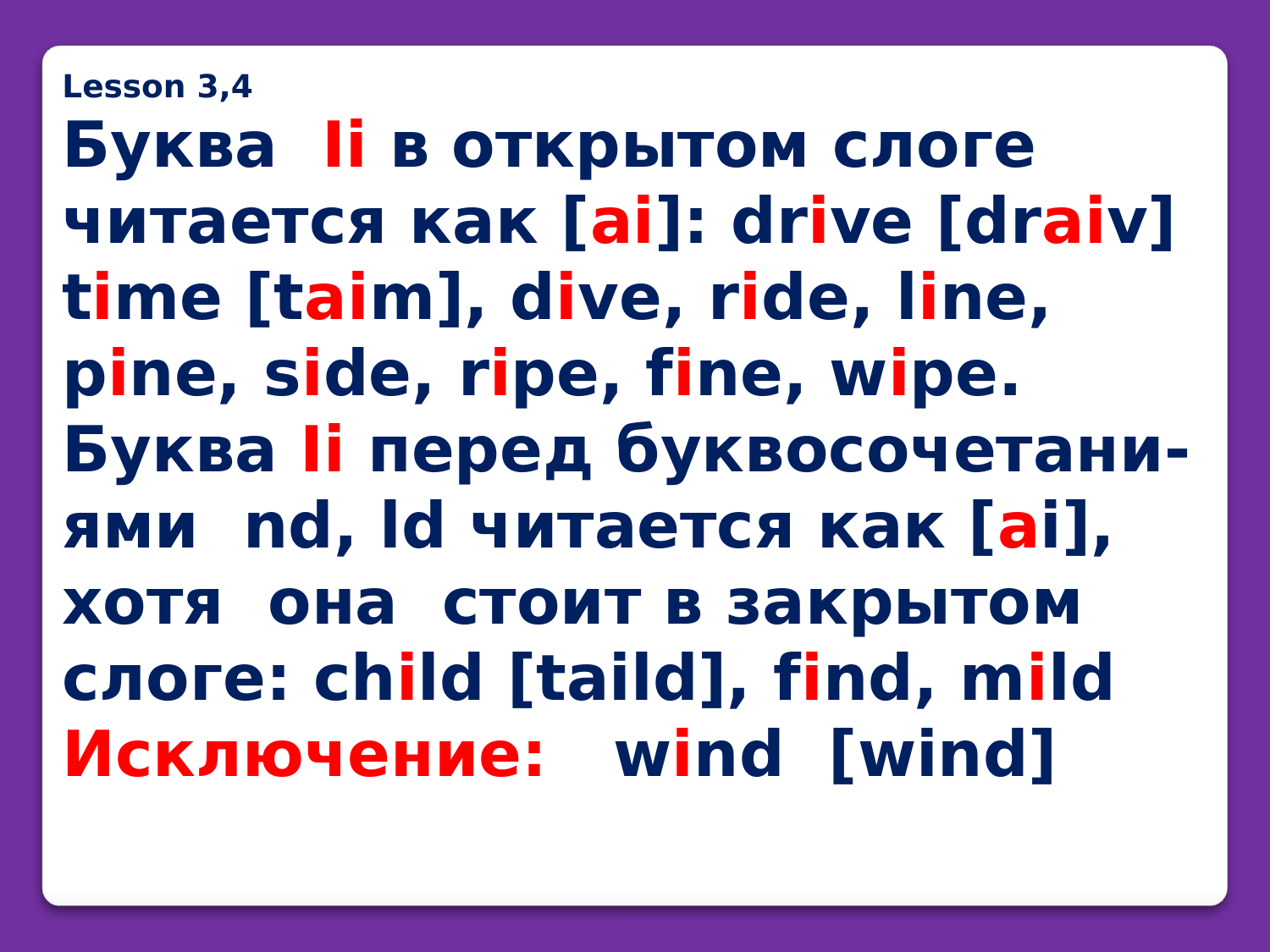

Lesson 3,4
Буква  Ii в открытом слоге читается как [ai]: drive [draiv]
time [taim], dive, ride, line, pine, side, ripe, fine, wipe.
Буква Ii перед буквосочетани-ями  nd, ld читается как [ai], хотя  она  стоит в закрытом слоге: child [taild], find, mild
Исключение:   wind  [wind]